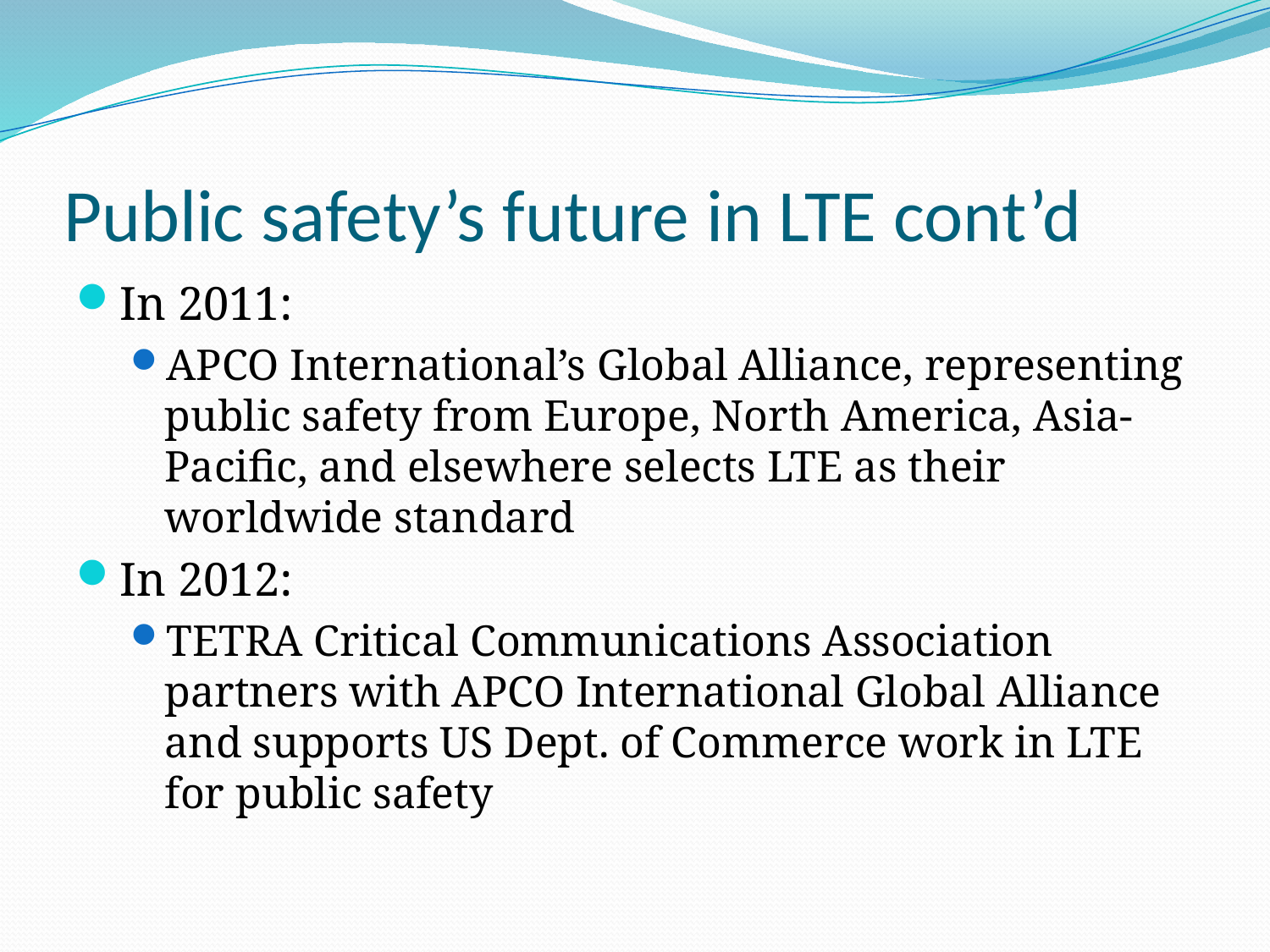

# Public safety’s future in LTE cont’d
In 2011:
APCO International’s Global Alliance, representing public safety from Europe, North America, Asia-Pacific, and elsewhere selects LTE as their worldwide standard
In 2012:
TETRA Critical Communications Association partners with APCO International Global Alliance and supports US Dept. of Commerce work in LTE for public safety